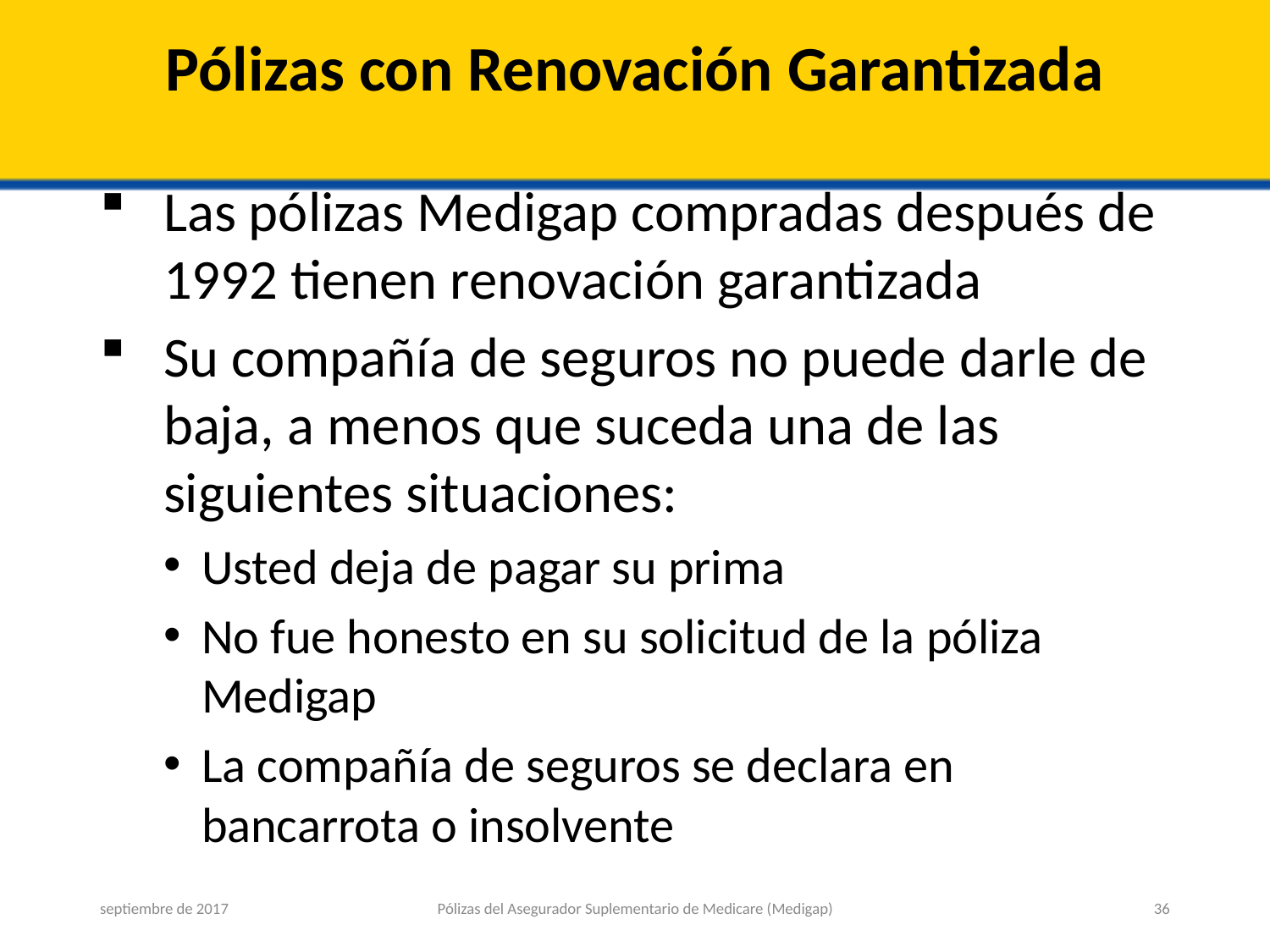

# Pólizas con Renovación Garantizada
Las pólizas Medigap compradas después de 1992 tienen renovación garantizada
Su compañía de seguros no puede darle de baja, a menos que suceda una de las siguientes situaciones:
Usted deja de pagar su prima
No fue honesto en su solicitud de la póliza Medigap
La compañía de seguros se declara en bancarrota o insolvente
septiembre de 2017
Pólizas del Asegurador Suplementario de Medicare (Medigap)
36